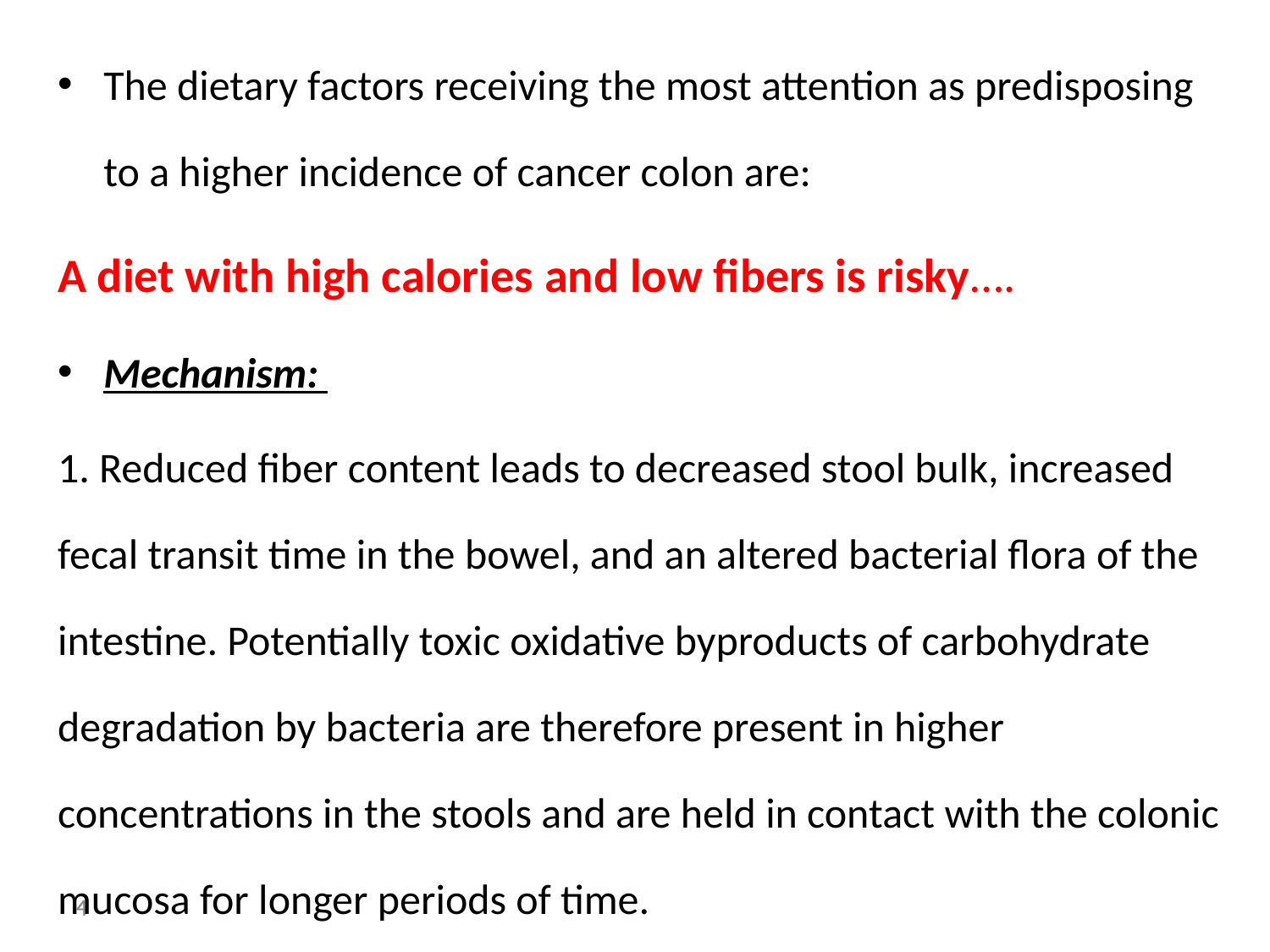

The dietary factors receiving the most attention as predisposing to a higher incidence of cancer colon are:
A diet with high calories and low fibers is risky….
Mechanism:
1. Reduced fiber content leads to decreased stool bulk, increased fecal transit time in the bowel, and an altered bacterial flora of the intestine. Potentially toxic oxidative byproducts of carbohydrate degradation by bacteria are therefore present in higher concentrations in the stools and are held in contact with the colonic mucosa for longer periods of time.

4